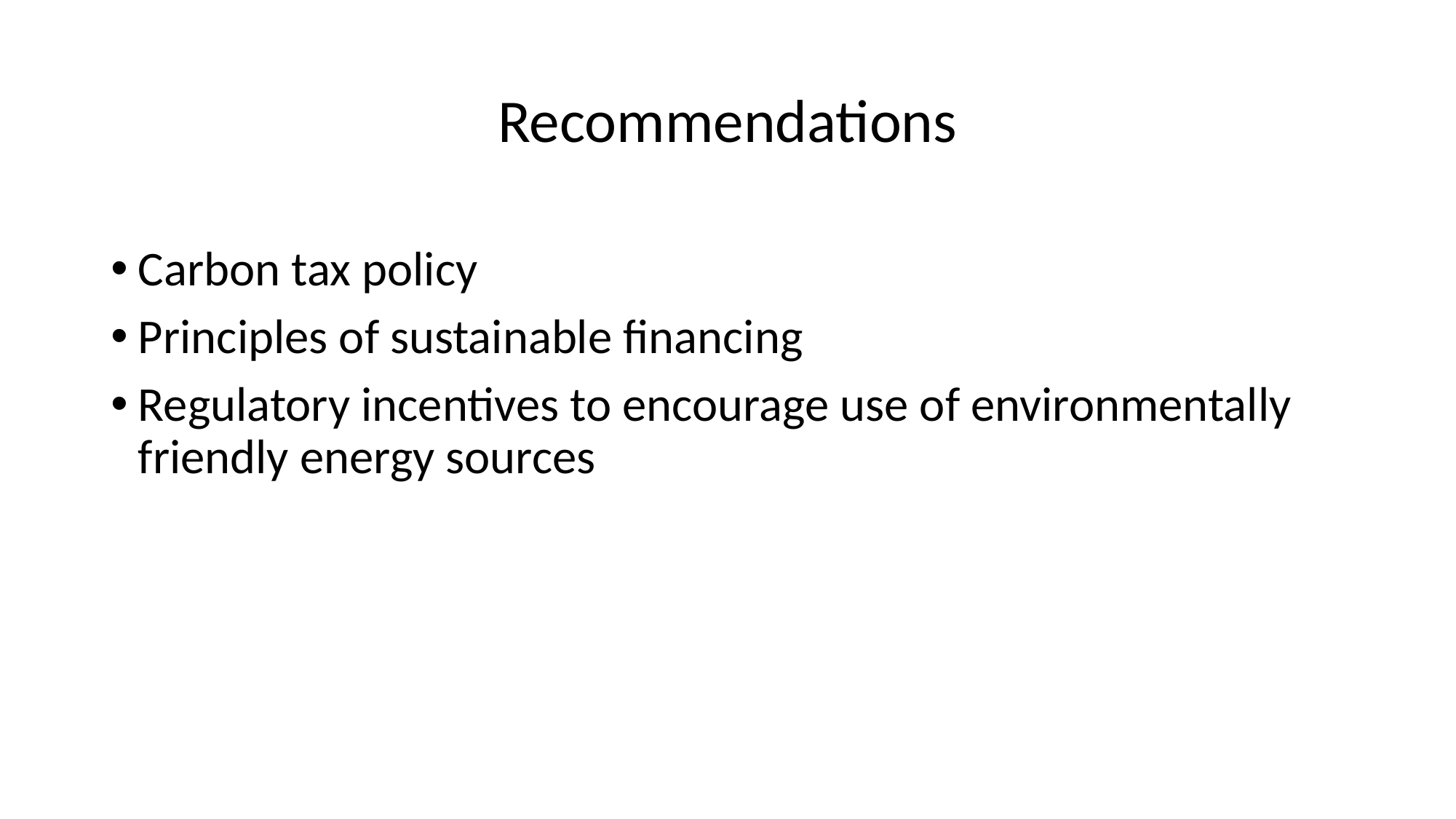

# Recommendations
Carbon tax policy
Principles of sustainable financing
Regulatory incentives to encourage use of environmentally friendly energy sources